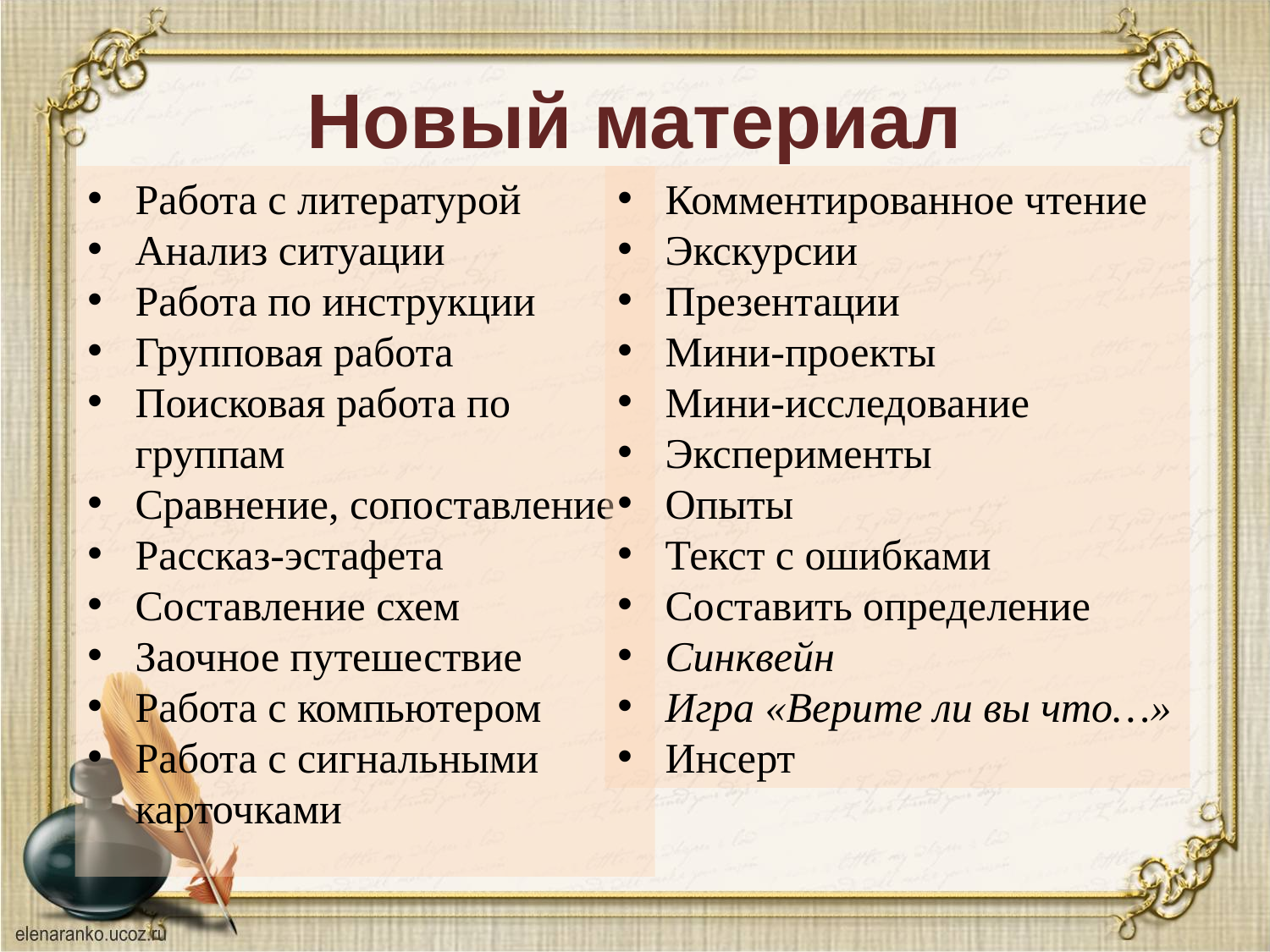

# Новый материал
Работа с литературой
Анализ ситуации
Работа по инструкции
Групповая работа
Поисковая работа по группам
Сравнение, сопоставление
Рассказ-эстафета
Составление схем
Заочное путешествие
Работа с компьютером
Работа с сигнальными карточками

Комментированное чтение
Экскурсии
Презентации
Мини-проекты
Мини-исследование
Эксперименты
Опыты
Текст с ошибками
Составить определение
Синквейн
Игра «Верите ли вы что…»
Инсерт